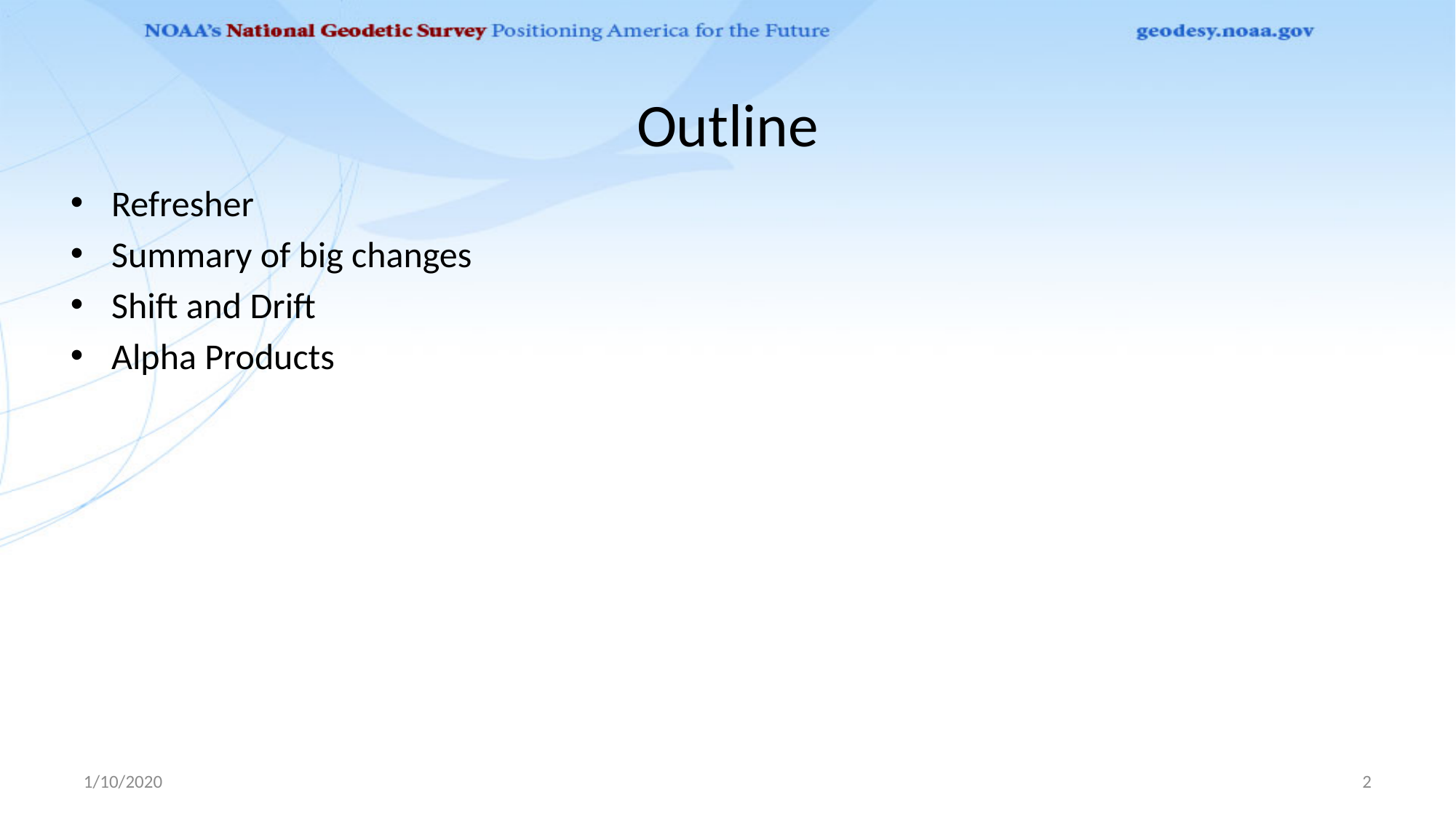

# Outline
Refresher
Summary of big changes
Shift and Drift
Alpha Products
1/10/2020
2